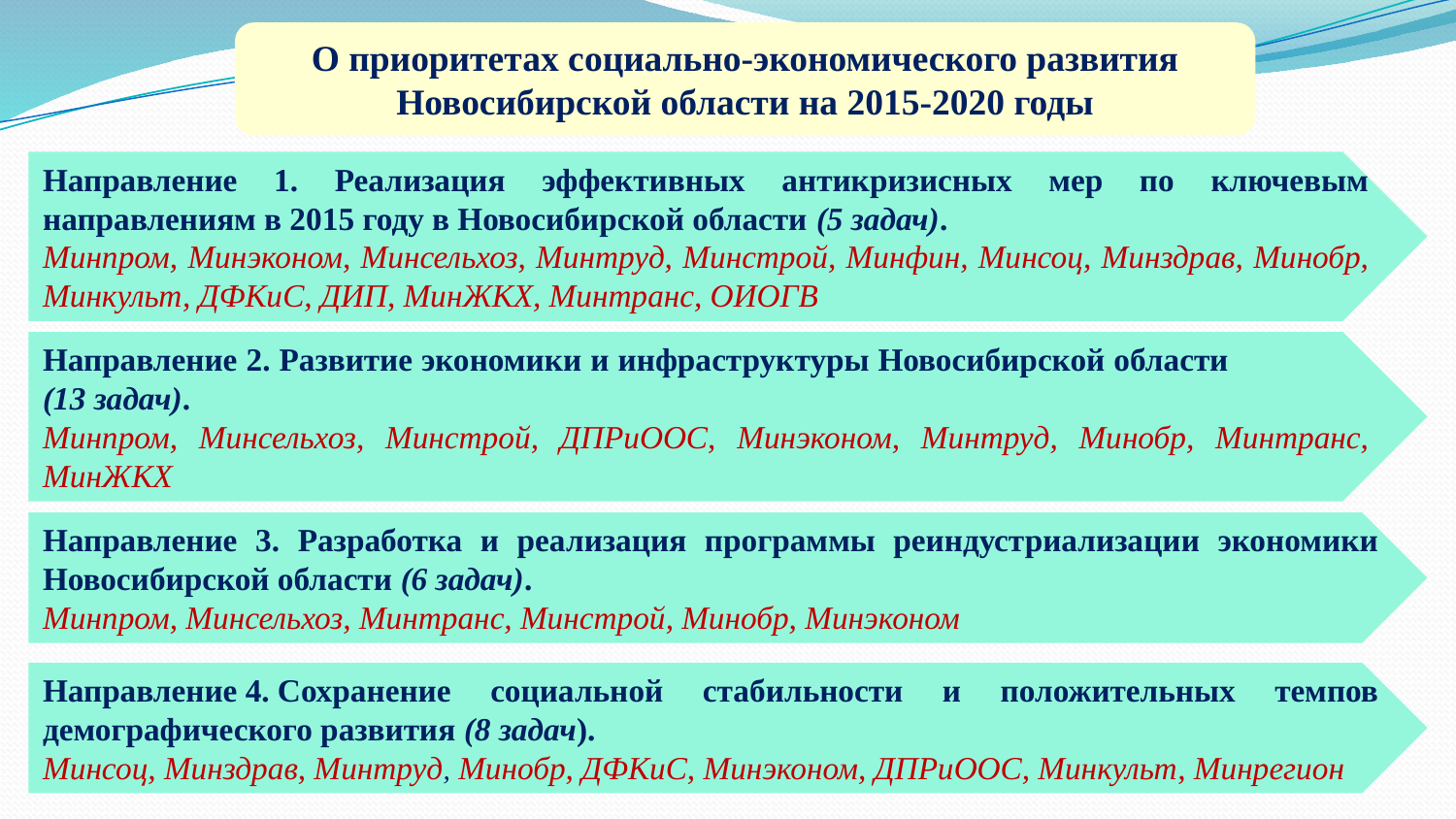

О приоритетах социально-экономического развития Новосибирской области на 2015-2020 годы
Направление 1. Реализация эффективных антикризисных мер по ключевым направлениям в 2015 году в Новосибирской области (5 задач).
Минпром, Минэконом, Минсельхоз, Минтруд, Минстрой, Минфин, Минсоц, Минздрав, Минобр, Минкульт, ДФКиС, ДИП, МинЖКХ, Минтранс, ОИОГВ
Направление 2. Развитие экономики и инфраструктуры Новосибирской области                 (13 задач).
Минпром, Минсельхоз, Минстрой, ДПРиООС, Минэконом, Минтруд, Минобр, Минтранс, МинЖКХ
Направление 3. Разработка и реализация программы реиндустриализации экономики Новосибирской области (6 задач).
Минпром, Минсельхоз, Минтранс, Минстрой, Минобр, Минэконом
Направление 4. Сохранение социальной стабильности и положительных темпов демографического развития (8 задач).
Минсоц, Минздрав, Минтруд, Минобр, ДФКиС, Минэконом, ДПРиООС, Минкульт, Минрегион